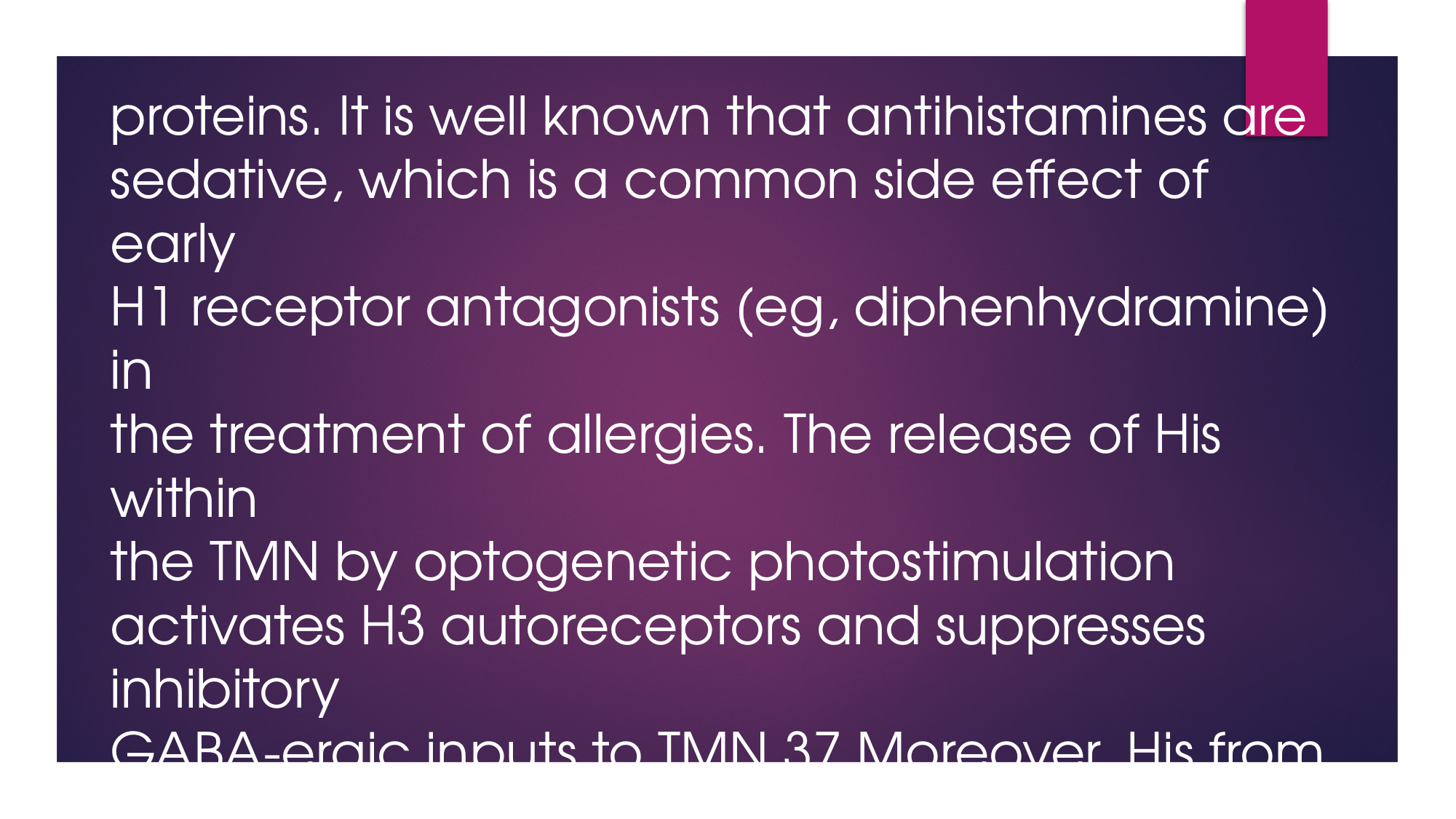

proteins. It is well known that antihistamines are
sedative, which is a common side effect of early
H1 receptor antagonists (eg, diphenhydramine) in
the treatment of allergies. The release of His within
the TMN by optogenetic photostimulation activates H3 autoreceptors and suppresses inhibitory
GABA-ergic inputs to TMN.37 Moreover, His from
the TMN enhanced the inhibition of the VLPO.
Combined, these observations support a role for
His in stabilizing wakefulness.